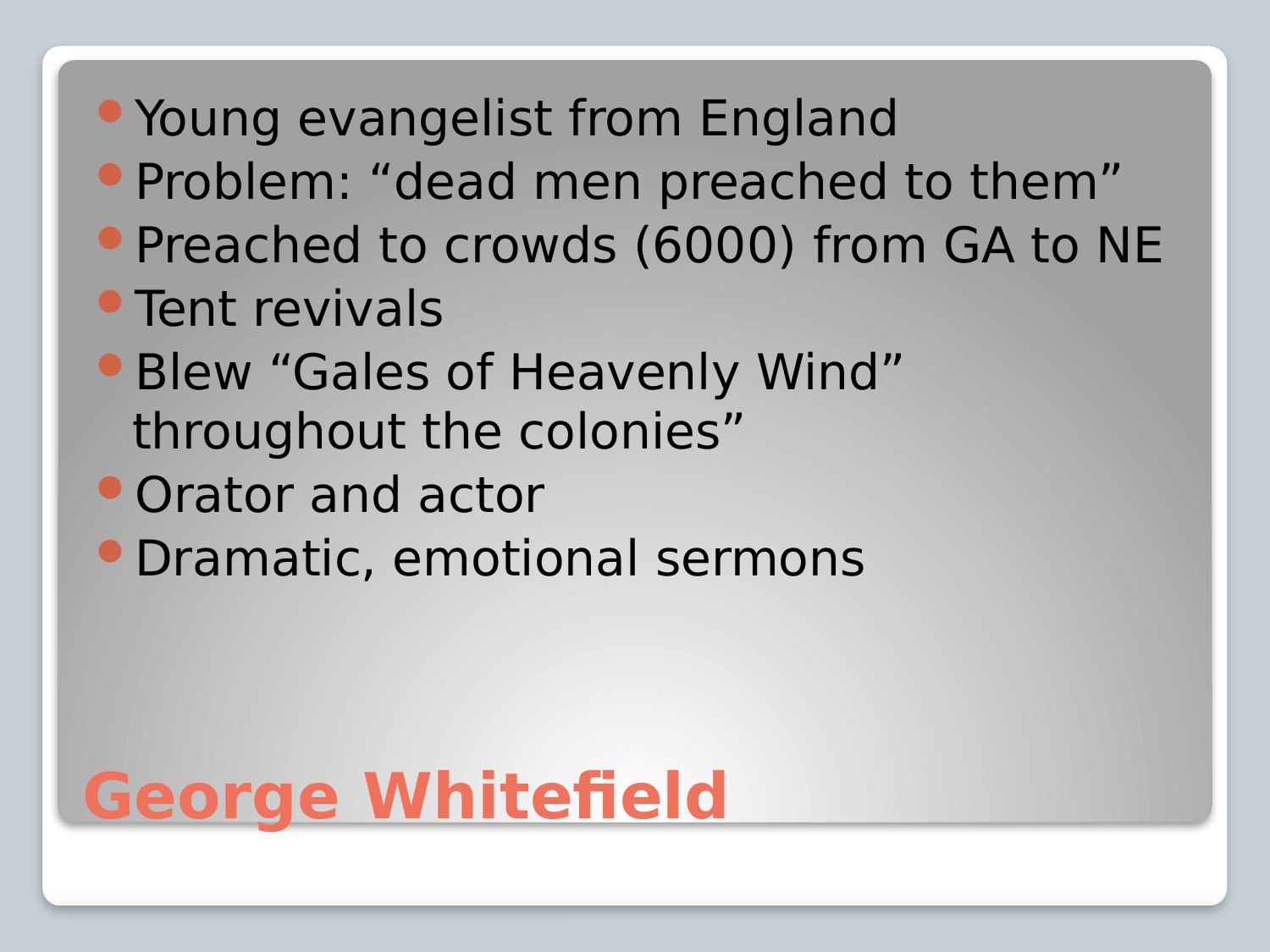

Young evangelist from England
Problem: “dead men preached to them”
Preached to crowds (6000) from GA to NE
Tent revivals
Blew “Gales of Heavenly Wind” throughout the colonies”
Orator and actor
Dramatic, emotional sermons

# George Whitefield